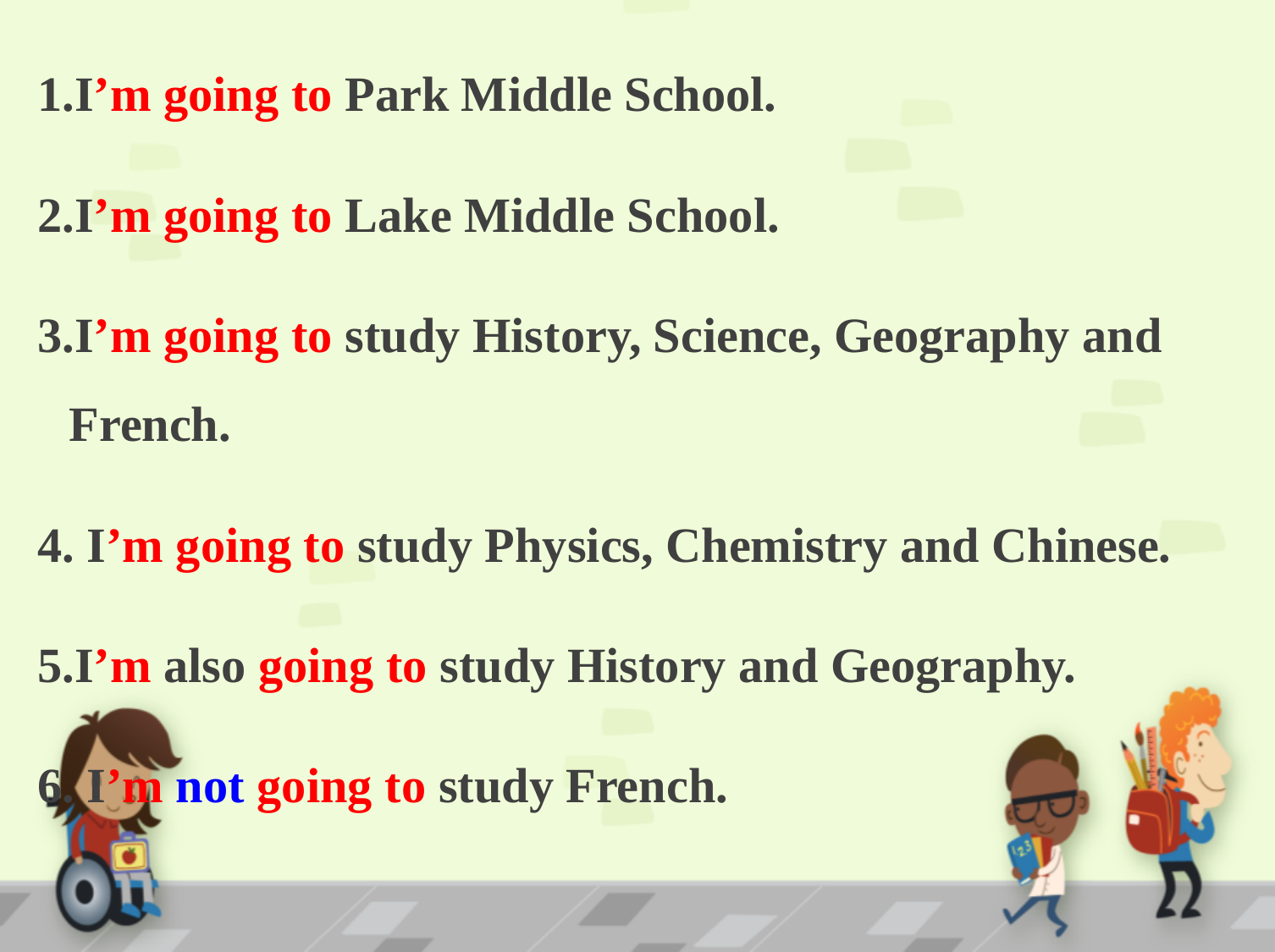

1.I’m going to Park Middle School.
2.I’m going to Lake Middle School.
3.I’m going to study History, Science, Geography and French.
4. I’m going to study Physics, Chemistry and Chinese.
5.I’m also going to study History and Geography.
6. I’m not going to study French.